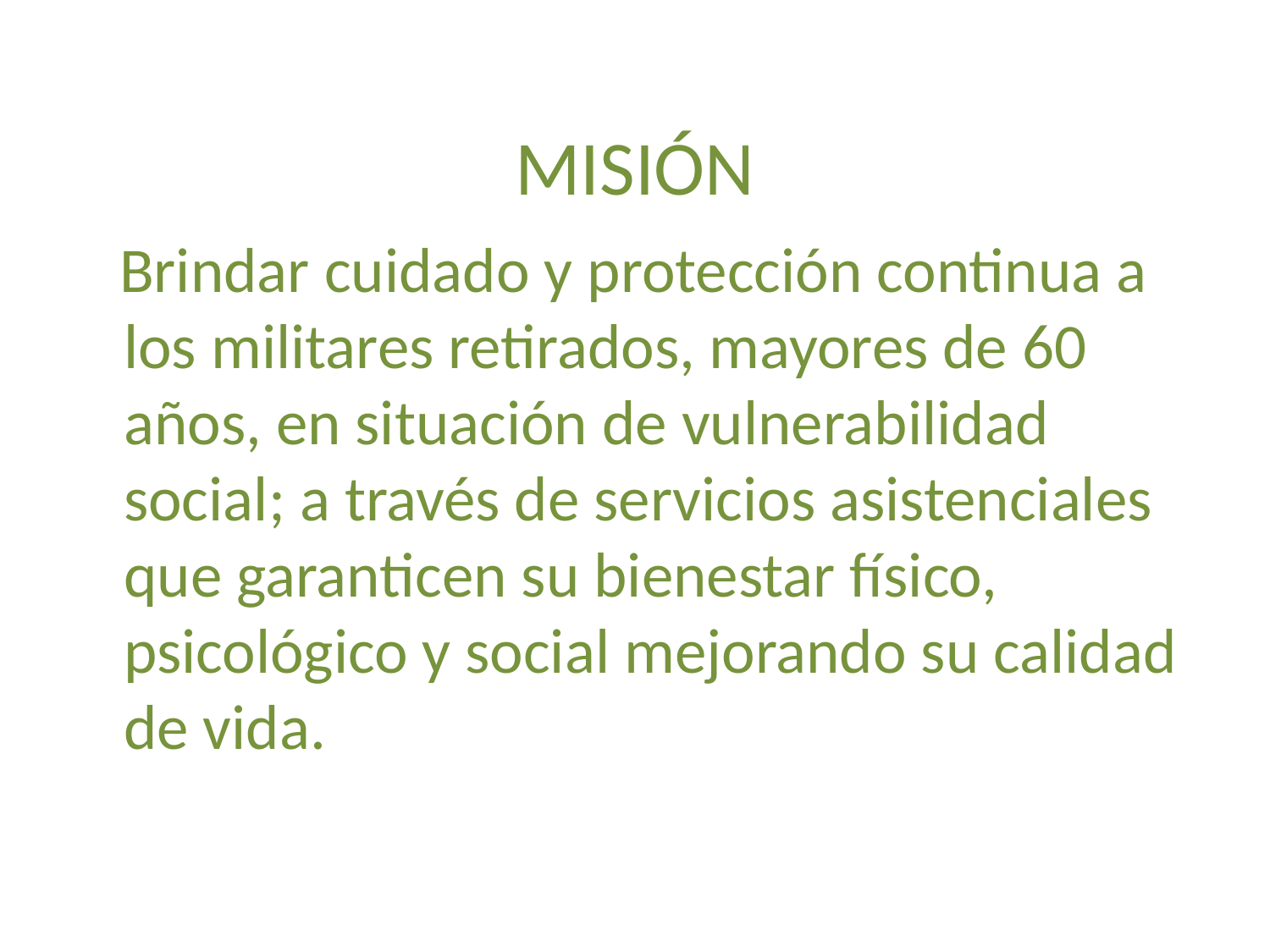

# MISIÓN
   Brindar cuidado y protección continua a los militares retirados, mayores de 60 años, en situación de vulnerabilidad social; a través de servicios asistenciales que garanticen su bienestar físico, psicológico y social mejorando su calidad de vida.